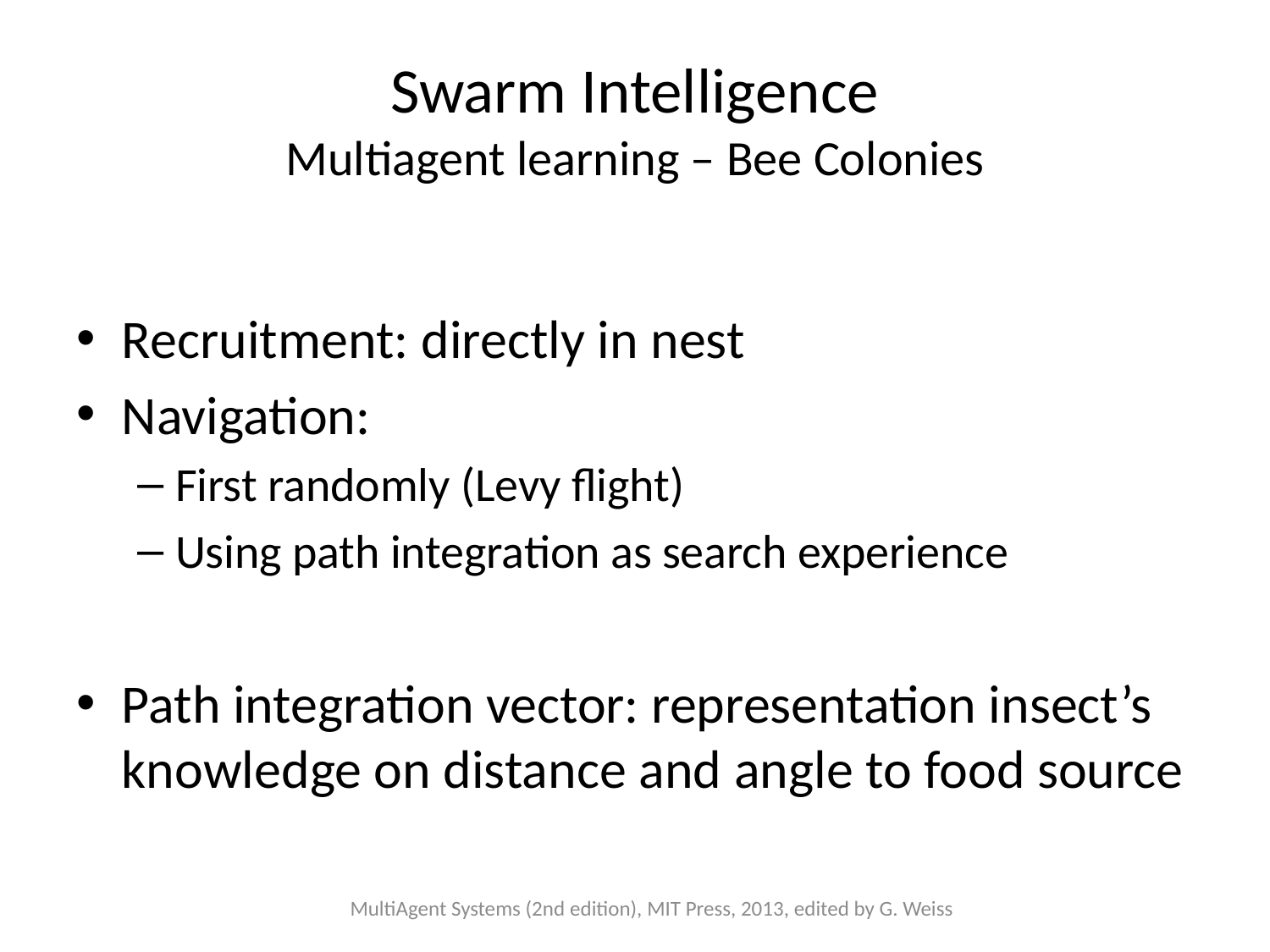

# Swarm Intelligence Multiagent learning – Bee Colonies

Recruitment: directly in nest
Navigation:
First randomly (Levy flight)
Using path integration as search experience

Path integration vector: representation insect’s knowledge on distance and angle to food source

MultiAgent Systems (2nd edition), MIT Press, 2013, edited by G. Weiss